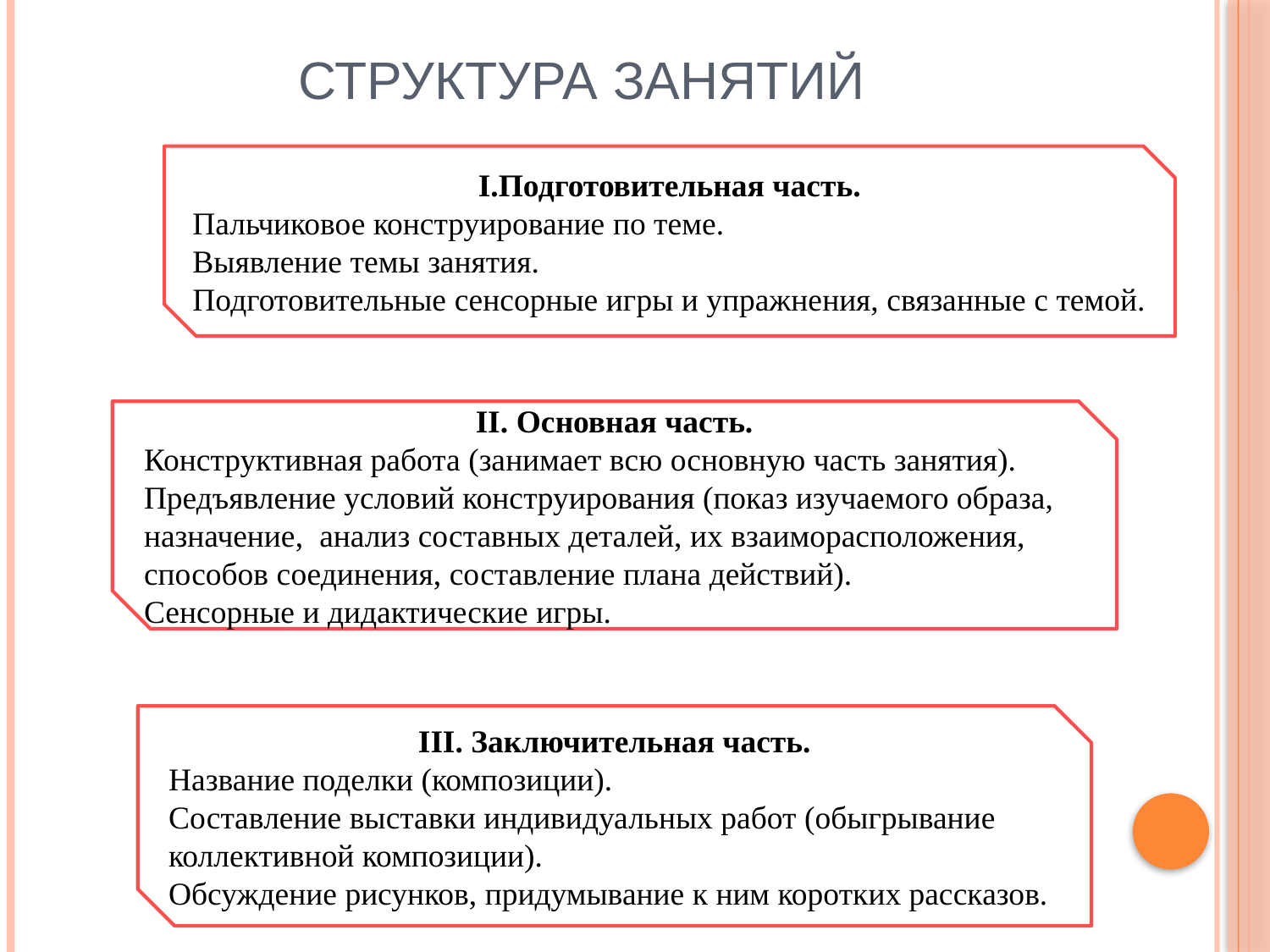

# Структура занятий
I.Подготовительная часть.
Пальчиковое конструирование по теме.
Выявление темы занятия.
Подготовительные сенсорные игры и упражнения, связанные с темой.
.
II. Основная часть.
Конструктивная работа (занимает всю основную часть занятия). Предъявление условий конструирования (показ изучаемого образа, назначение,  анализ составных деталей, их взаиморасположения, способов соединения, составление плана действий).
Сенсорные и дидактические игры.
III. Заключительная часть.
Название поделки (композиции).
Составление выставки индивидуальных работ (обыгрывание коллективной композиции).
Обсуждение рисунков, придумывание к ним коротких рассказов.